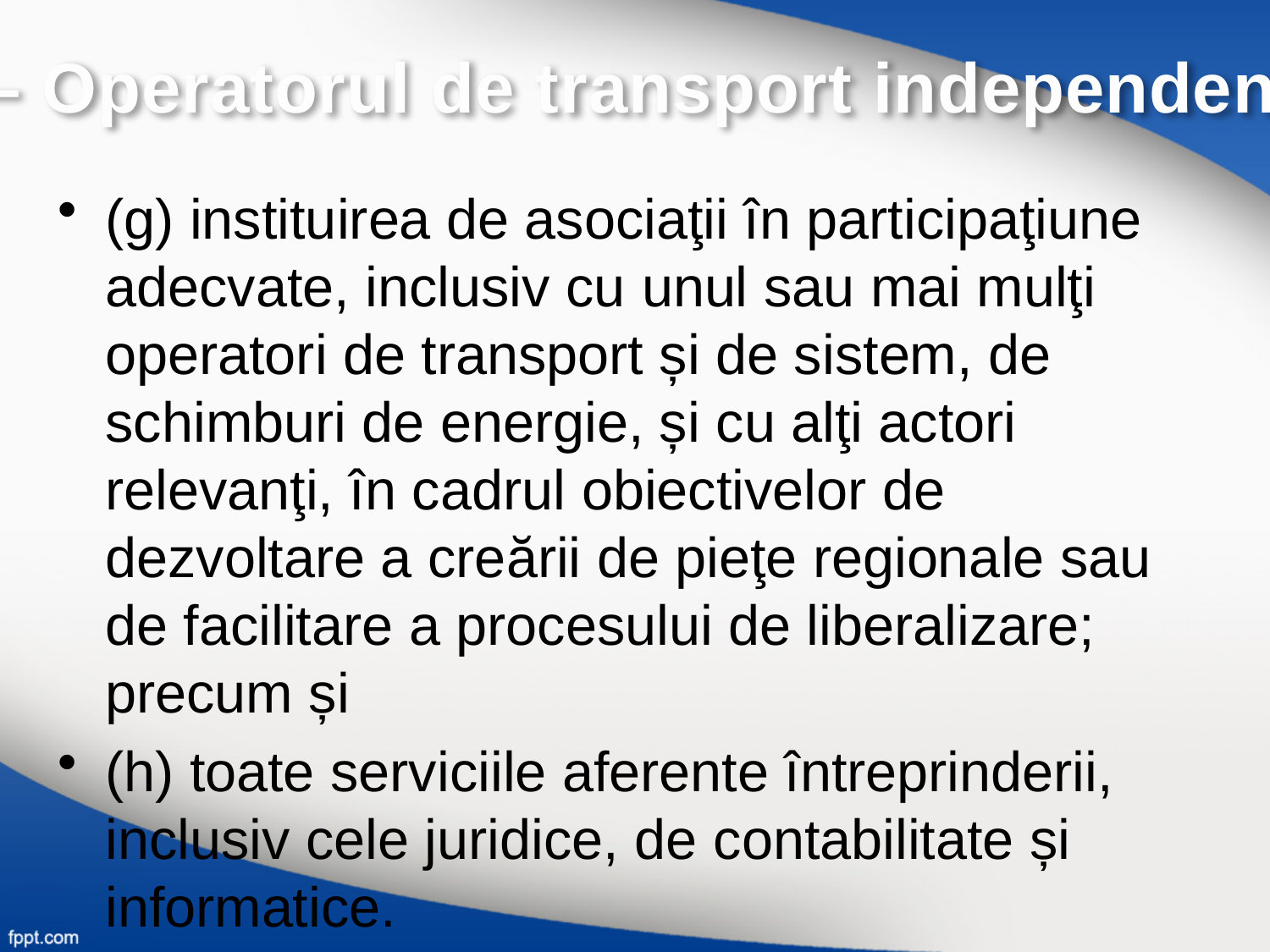

V – Operatorul de transport independent
(g) instituirea de asociaţii în participaţiune adecvate, inclusiv cu unul sau mai mulţi operatori de transport și de sistem, de schimburi de energie, și cu alţi actori relevanţi, în cadrul obiectivelor de dezvoltare a creării de pieţe regionale sau de facilitare a procesului de liberalizare; precum și
(h) toate serviciile aferente întreprinderii, inclusiv cele juridice, de contabilitate și informatice.